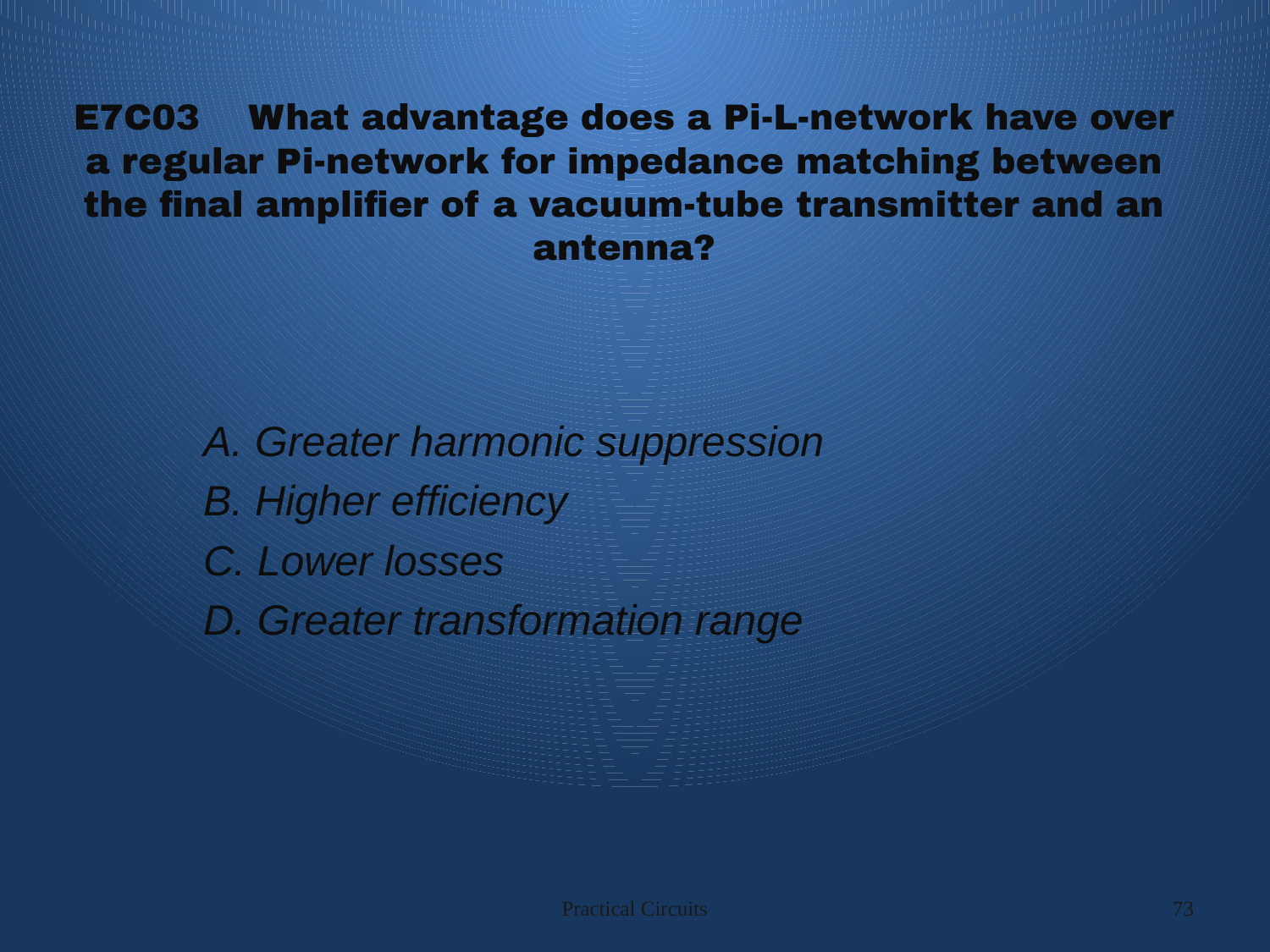

# E7C03    What advantage does a Pi-L-network have over a regular Pi-network for impedance matching between the final amplifier of a vacuum-tube transmitter and an antenna?

A. Greater harmonic suppression
B. Higher efficiency
C. Lower losses
D. Greater transformation range
Practical Circuits
73